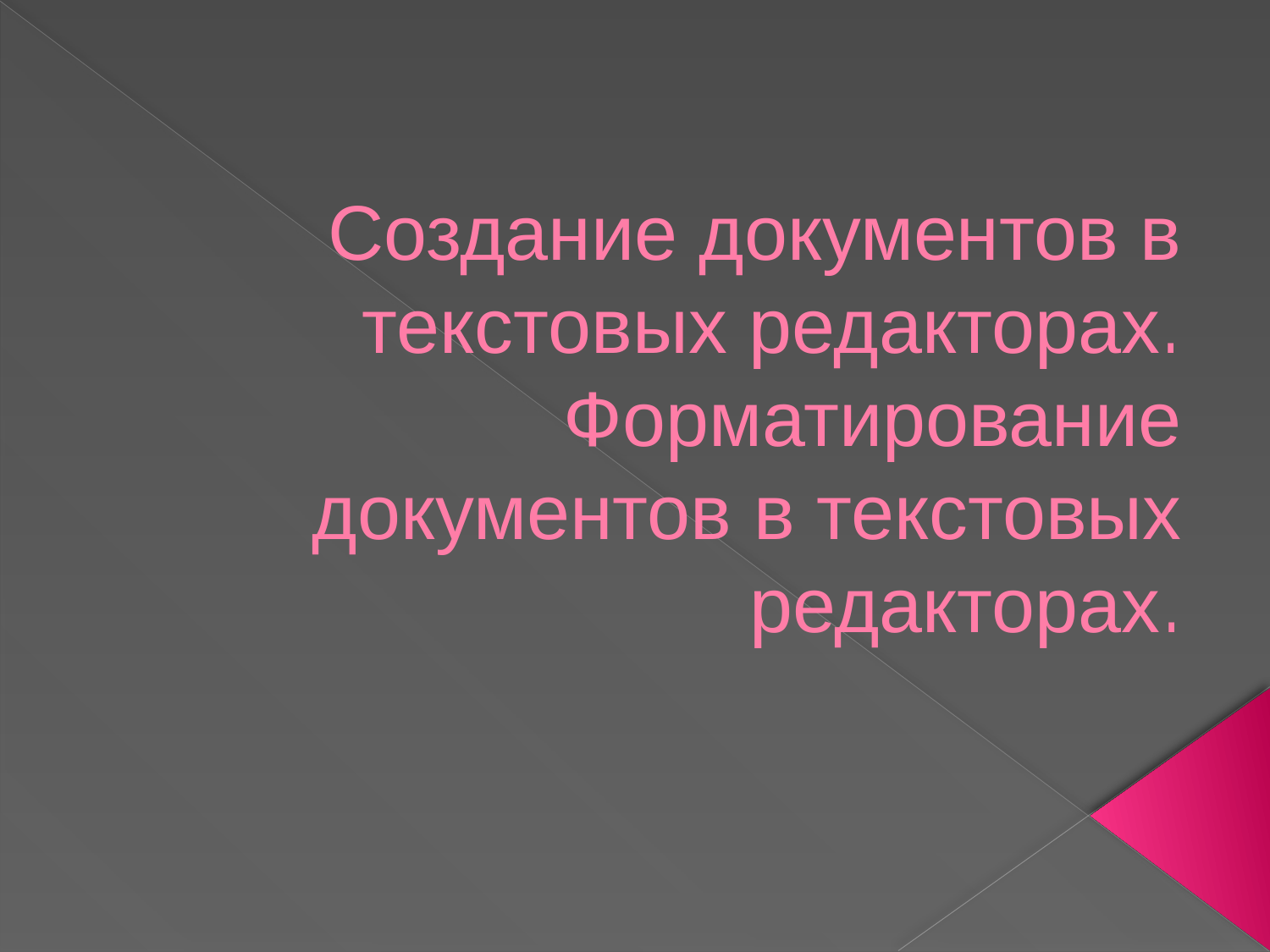

# Создание документов в текстовых редакторах. Форматирование документов в текстовых редакторах.